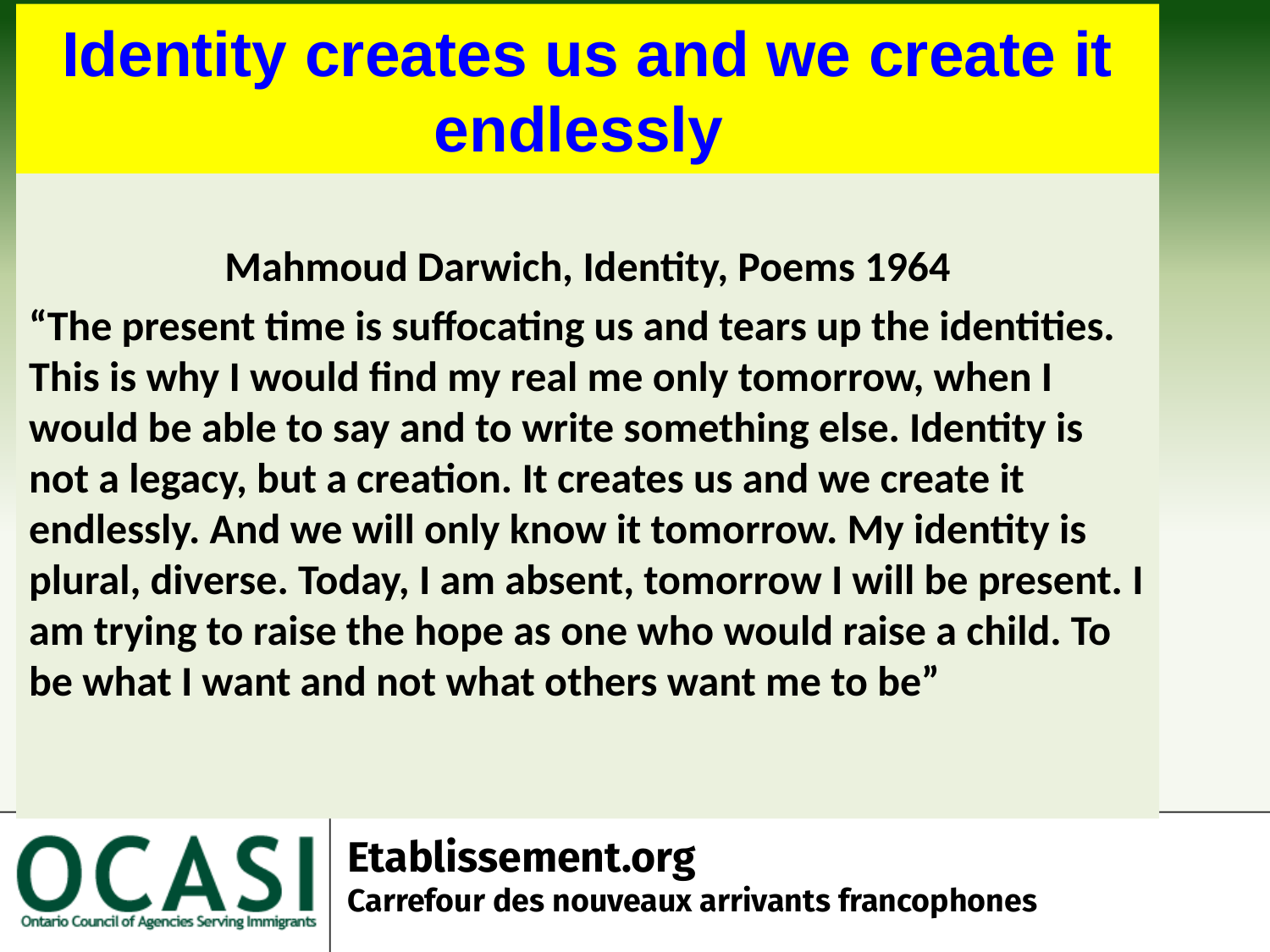

Identity creates us and we create it endlessly

Mahmoud Darwich, Identity, Poems 1964
“The present time is suffocating us and tears up the identities. This is why I would find my real me only tomorrow, when I would be able to say and to write something else. Identity is not a legacy, but a creation. It creates us and we create it endlessly. And we will only know it tomorrow. My identity is plural, diverse. Today, I am absent, tomorrow I will be present. I am trying to raise the hope as one who would raise a child. To be what I want and not what others want me to be”

Etablissement.org
Carrefour des nouveaux arrivants francophones